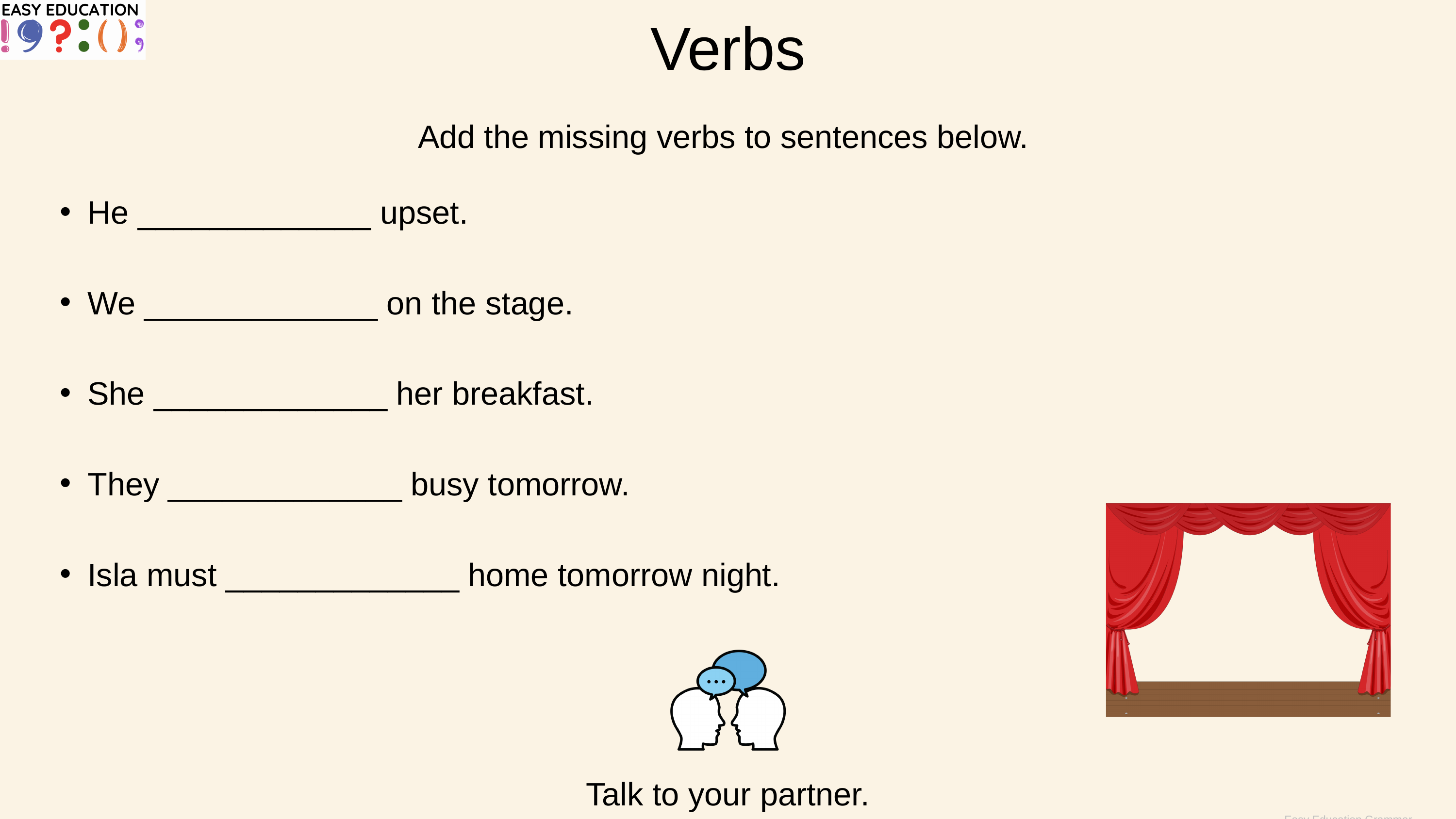

Verbs
Add the missing verbs to sentences below.
He _____________ upset.

We _____________ on the stage.

She _____________ her breakfast.

They _____________ busy tomorrow.

Isla must _____________ home tomorrow night.

Talk to your partner.